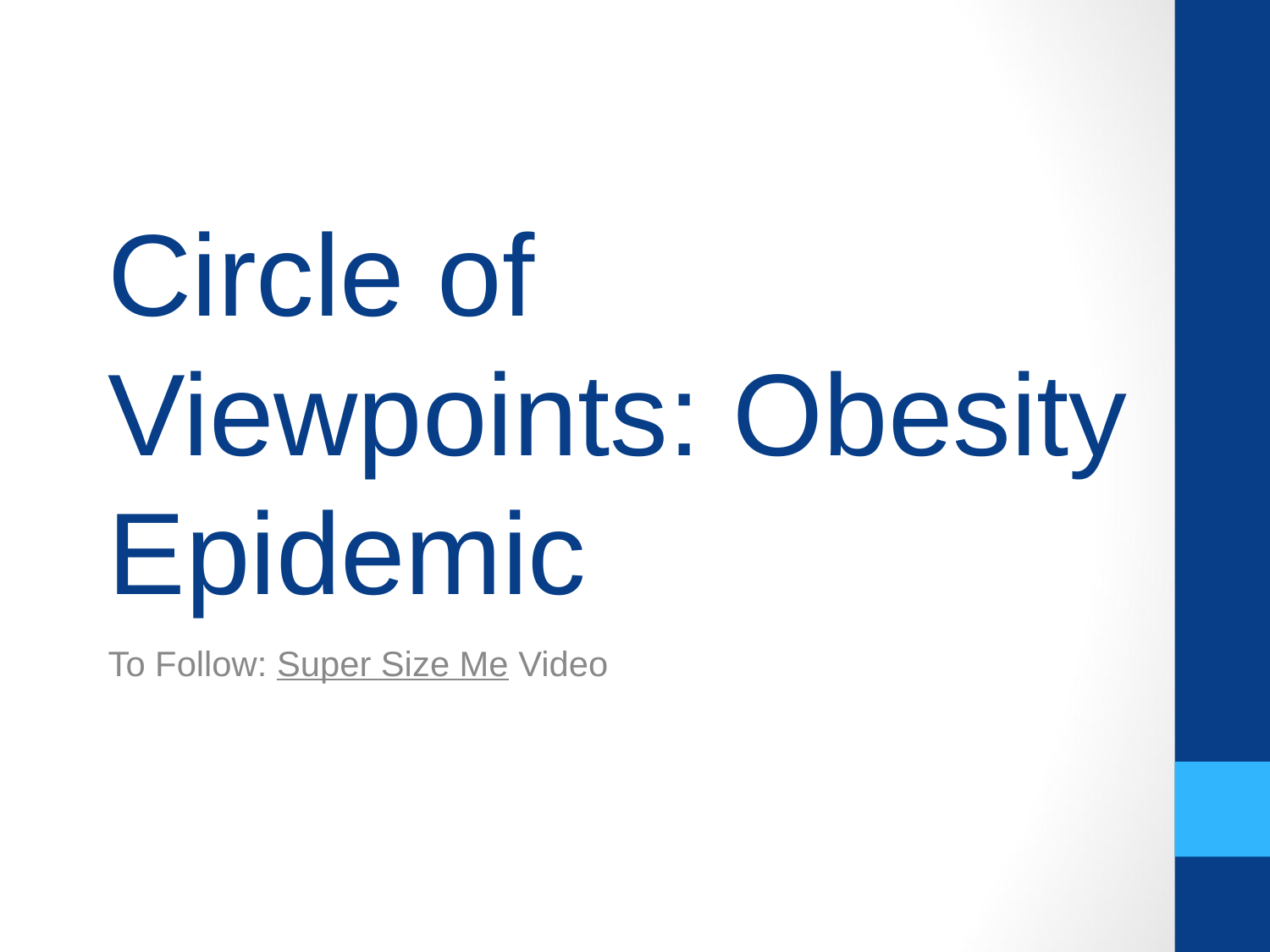

# Circle of Viewpoints: Obesity Epidemic
To Follow: Super Size Me Video